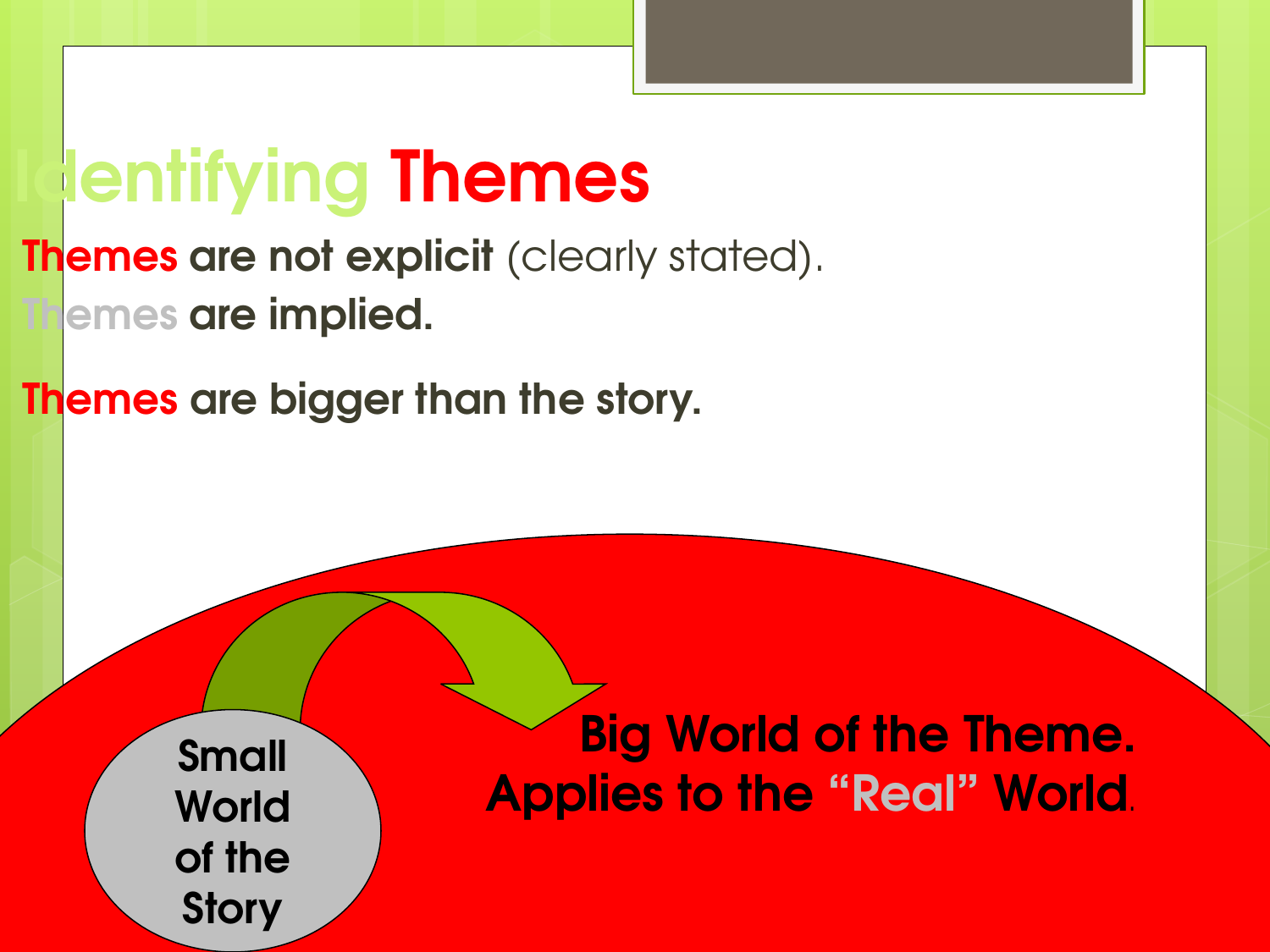

Identifying Themes
Themes are not explicit (clearly stated).
Themes are implied.

Themes are bigger than the story.

Big World of the Theme.
Applies to the “Real” World.

Small
World
of the
Story